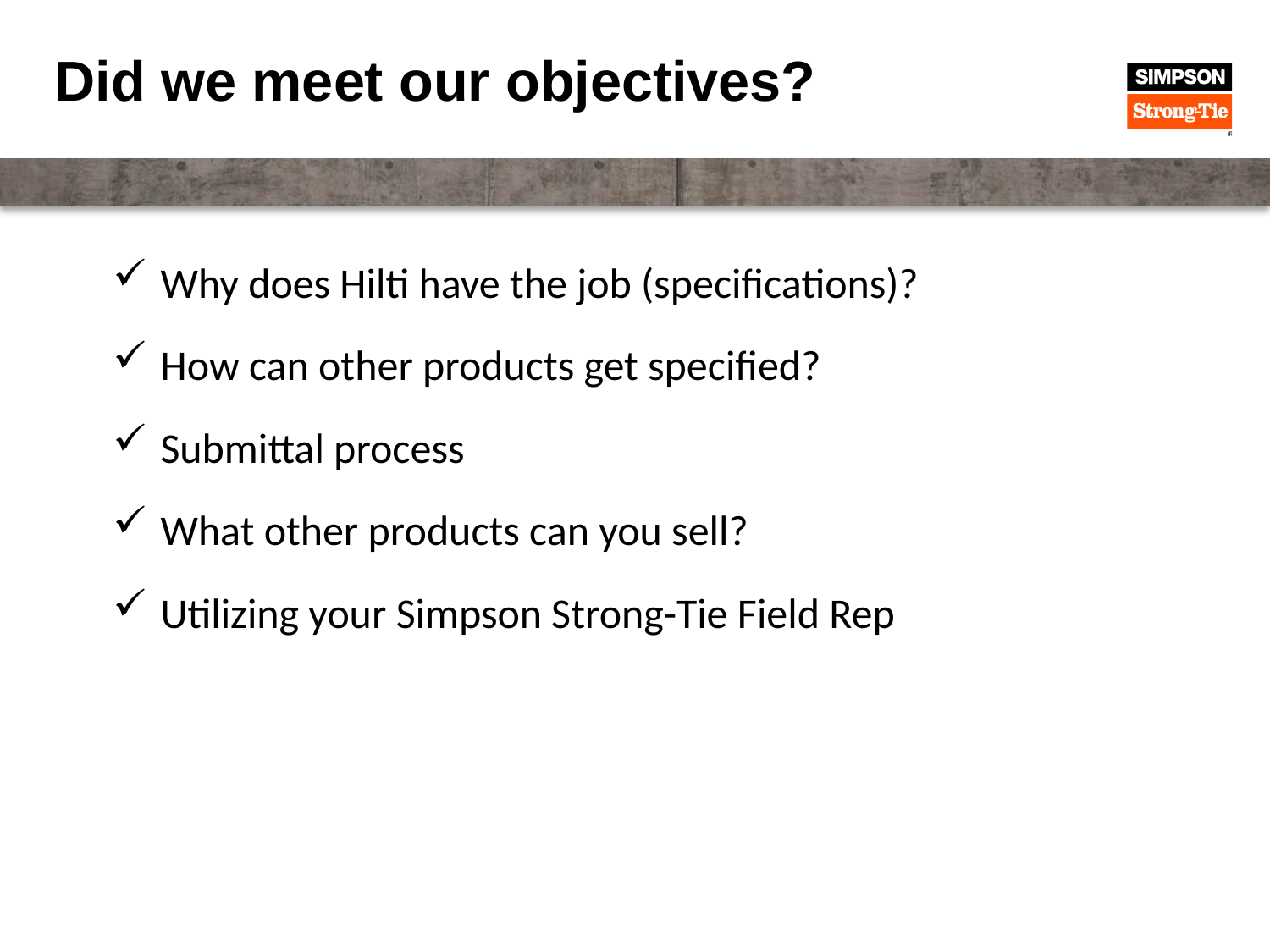

# Did we meet our objectives?
Why does Hilti have the job (specifications)?
How can other products get specified?
Submittal process
What other products can you sell?
Utilizing your Simpson Strong-Tie Field Rep